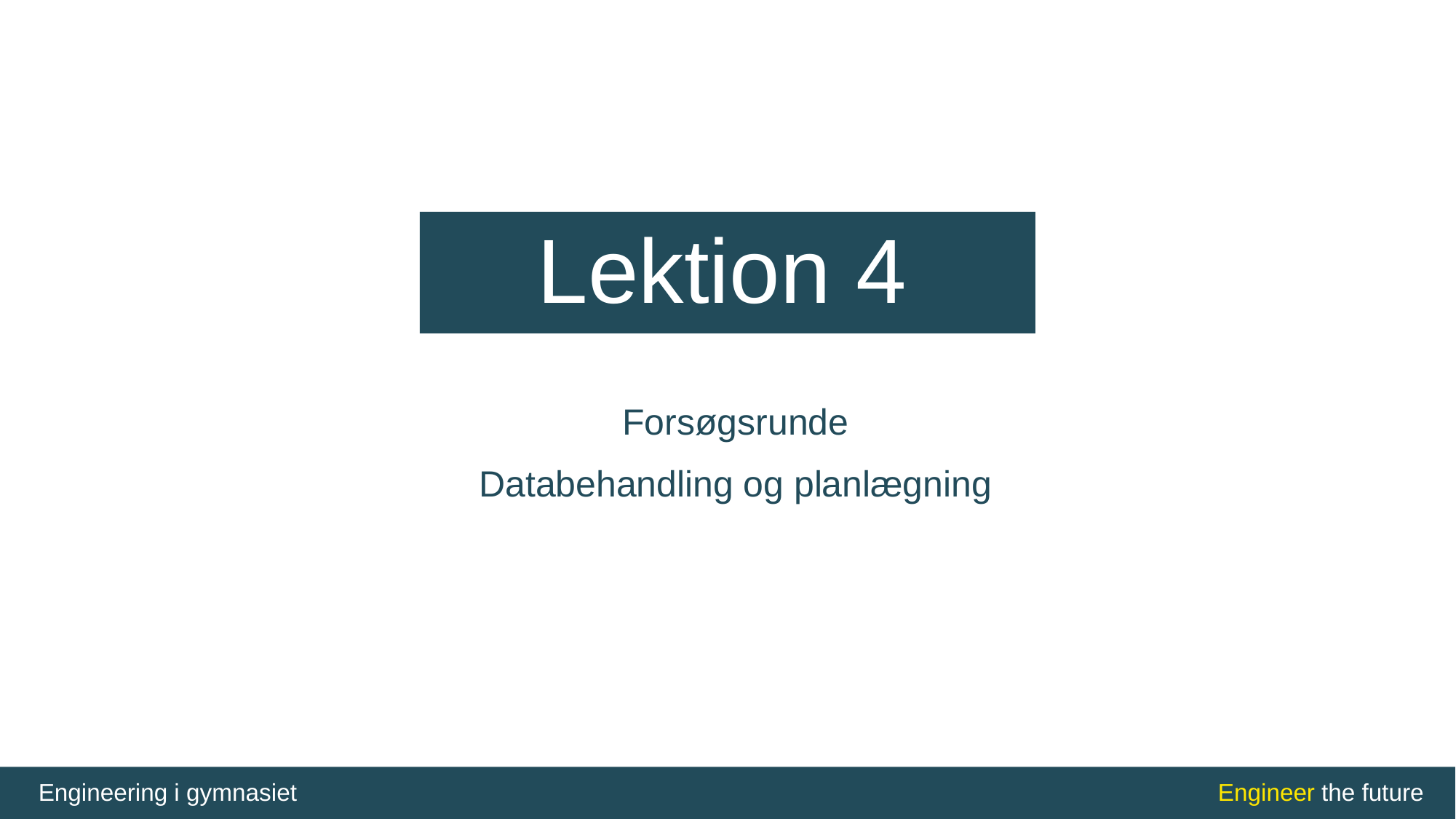

#
Lektion 4
Forsøgsrunde
Databehandling og planlægning